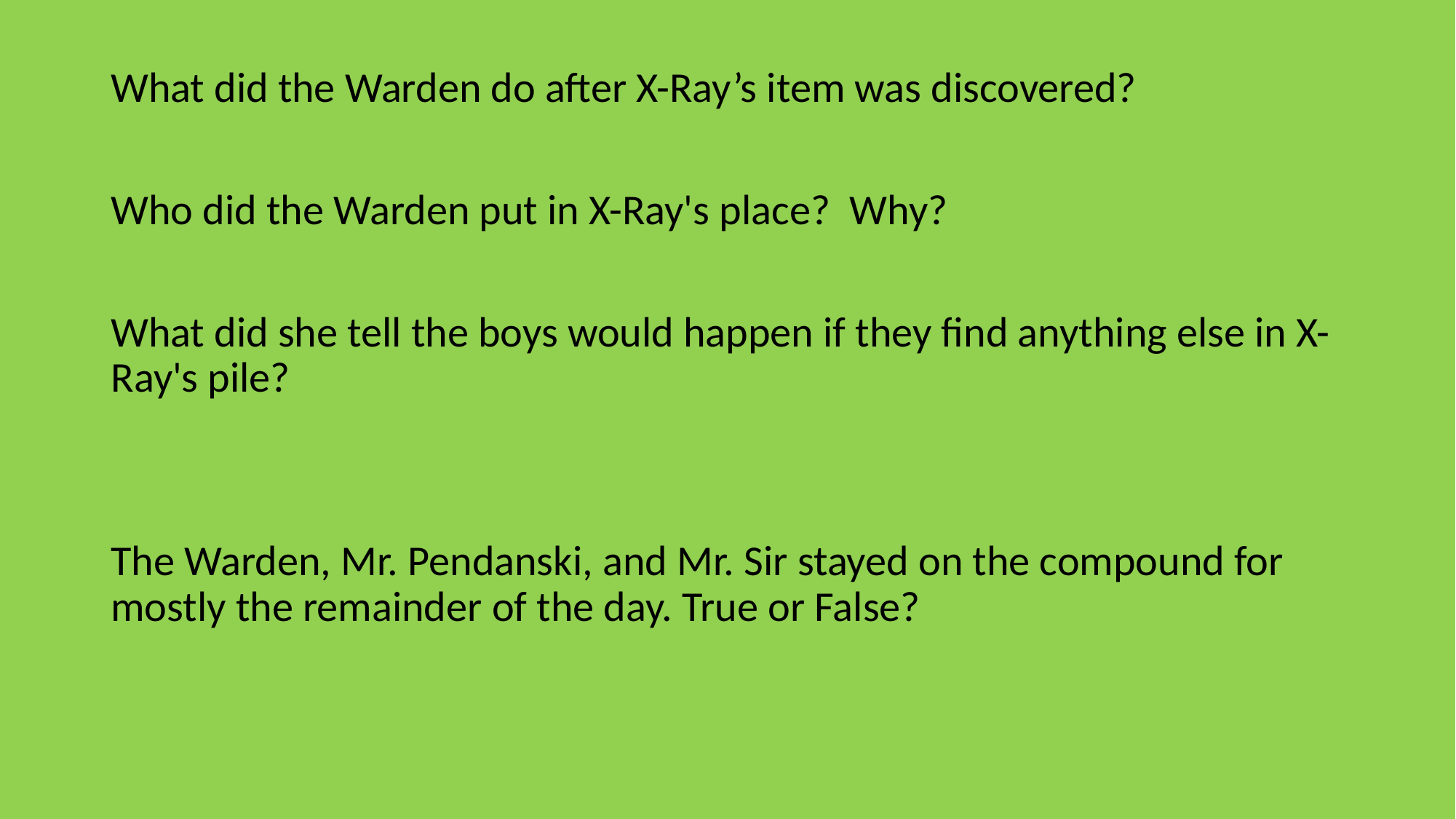

What did the Warden do after X-Ray’s item was discovered?

Who did the Warden put in X-Ray's place?  Why?

What did she tell the boys would happen if they find anything else in X-Ray's pile?

The Warden, Mr. Pendanski, and Mr. Sir stayed on the compound for mostly the remainder of the day. True or False?